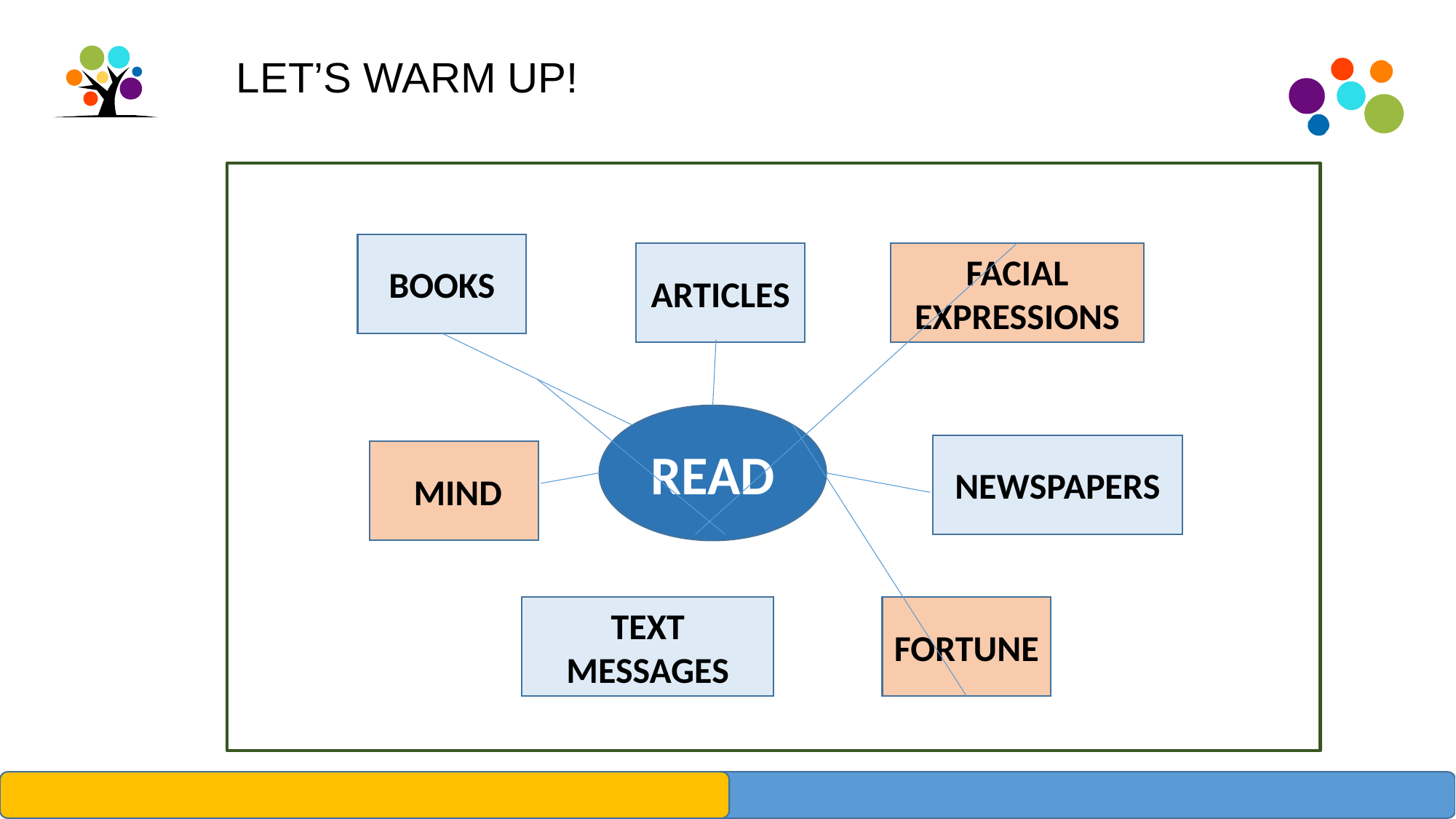

LET’S WARM UP!

BOOKS
ARTICLES
FACIAL EXPRESSIONS
READ
NEWSPAPERS
 MIND
TEXT MESSAGES
FORTUNE